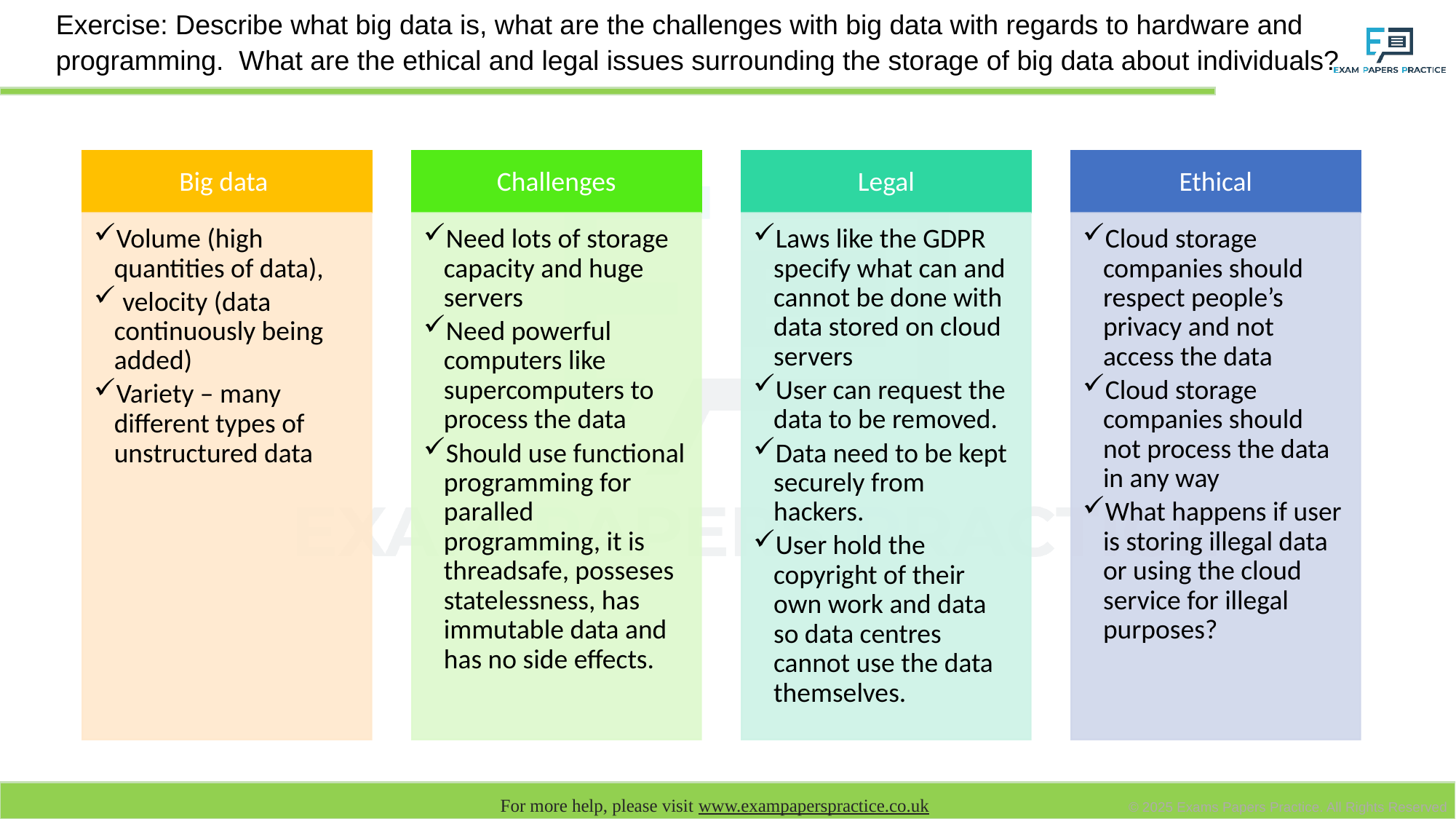

Exercise: Describe what big data is, what are the challenges with big data with regards to hardware and programming.  What are the ethical and legal issues surrounding the storage of big data about individuals?

Big data
Volume (high quantities of data),
 velocity (data continuously being added)
Variety – many different types of unstructured data
Challenges
Need lots of storage capacity and huge servers
Need powerful computers like supercomputers to process the data
Should use functional programming for paralled programming, it is threadsafe, posseses statelessness, has immutable data and has no side effects.
Legal
Laws like the GDPR specify what can and cannot be done with data stored on cloud servers
User can request the data to be removed.
Data need to be kept securely from hackers.
User hold the copyright of their own work and data so data centres cannot use the data themselves.
Ethical
Cloud storage companies should respect people’s privacy and not access the data
Cloud storage companies should not process the data in any way
What happens if user is storing illegal data or using the cloud service for illegal purposes?